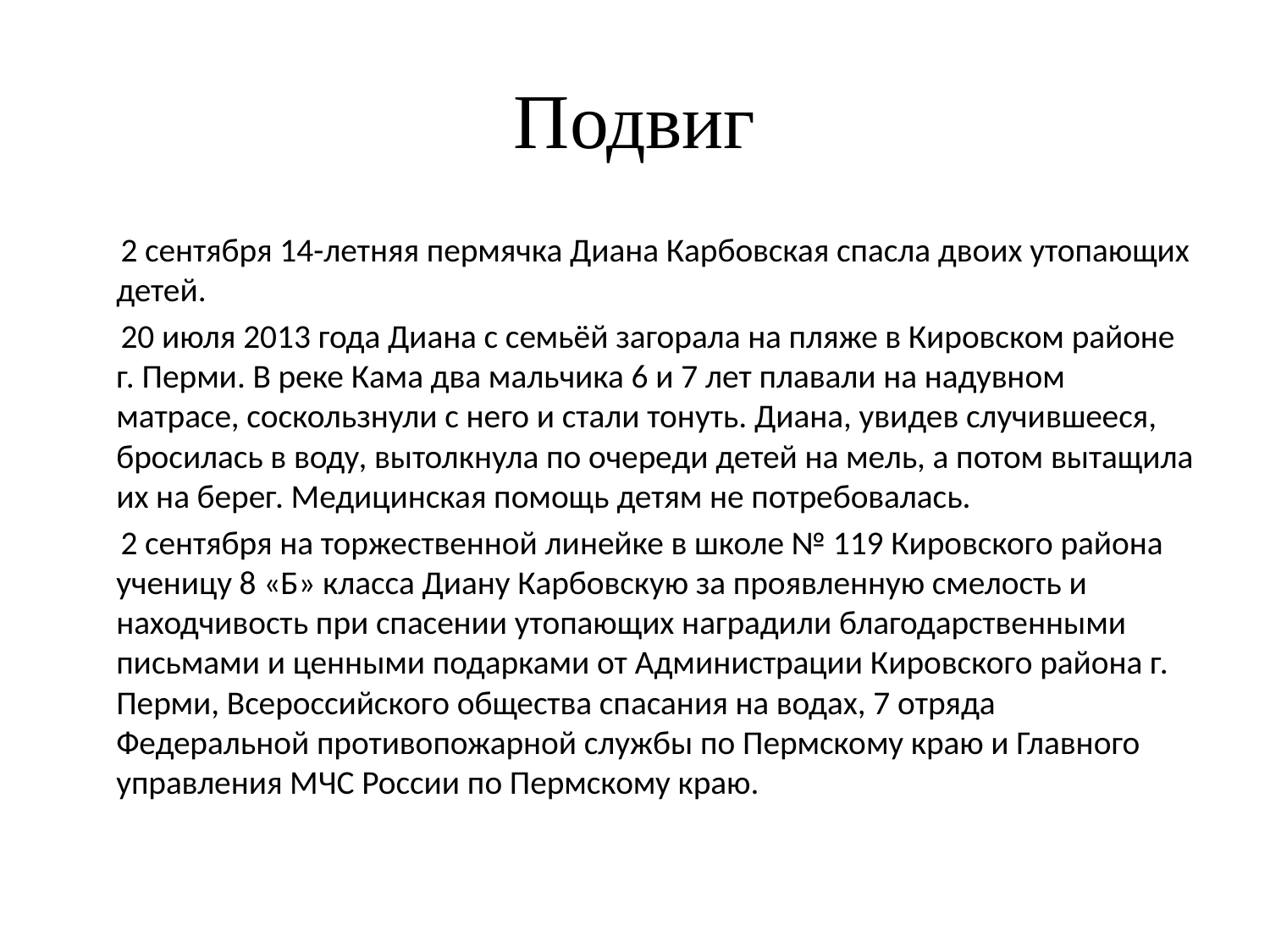

# Подвиг
      2 сентября 14-летняя пермячка Диана Карбовская спасла двоих утопающих детей.
      20 июля 2013 года Диана с семьёй загорала на пляже в Кировском районе г. Перми. В реке Кама два мальчика 6 и 7 лет плавали на надувном матрасе, соскользнули с него и стали тонуть. Диана, увидев случившееся, бросилась в воду, вытолкнула по очереди детей на мель, а потом вытащила их на берег. Медицинская помощь детям не потребовалась.
      2 сентября на торжественной линейке в школе № 119 Кировского района ученицу 8 «Б» класса Диану Карбовскую за проявленную смелость и находчивость при спасении утопающих наградили благодарственными письмами и ценными подарками от Администрации Кировского района г. Перми, Всероссийского общества спасания на водах, 7 отряда Федеральной противопожарной службы по Пермскому краю и Главного управления МЧС России по Пермскому краю.